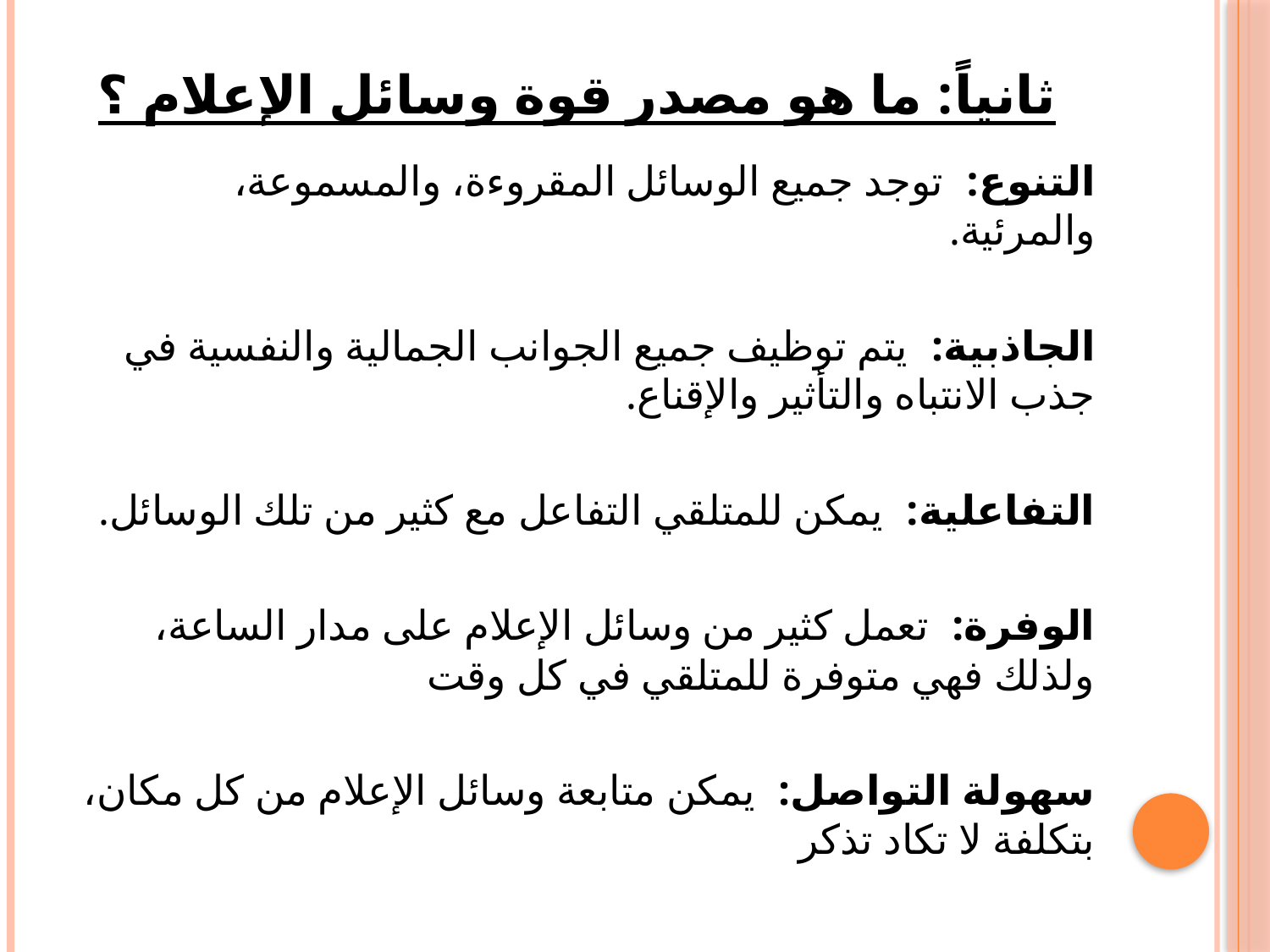

# ثانياً: ما هو مصدر قوة وسائل الإعلام ؟
     التنوع:  توجد جميع الوسائل المقروءة، والمسموعة، والمرئية.

     الجاذبية:  يتم توظيف جميع الجوانب الجمالية والنفسية في جذب الانتباه والتأثير والإقناع.

     التفاعلية:  يمكن للمتلقي التفاعل مع كثير من تلك الوسائل.

     الوفرة:  تعمل كثير من وسائل الإعلام على مدار الساعة، ولذلك فهي متوفرة للمتلقي في كل وقت

     سهولة التواصل:  يمكن متابعة وسائل الإعلام من كل مكان، بتكلفة لا تكاد تذكر